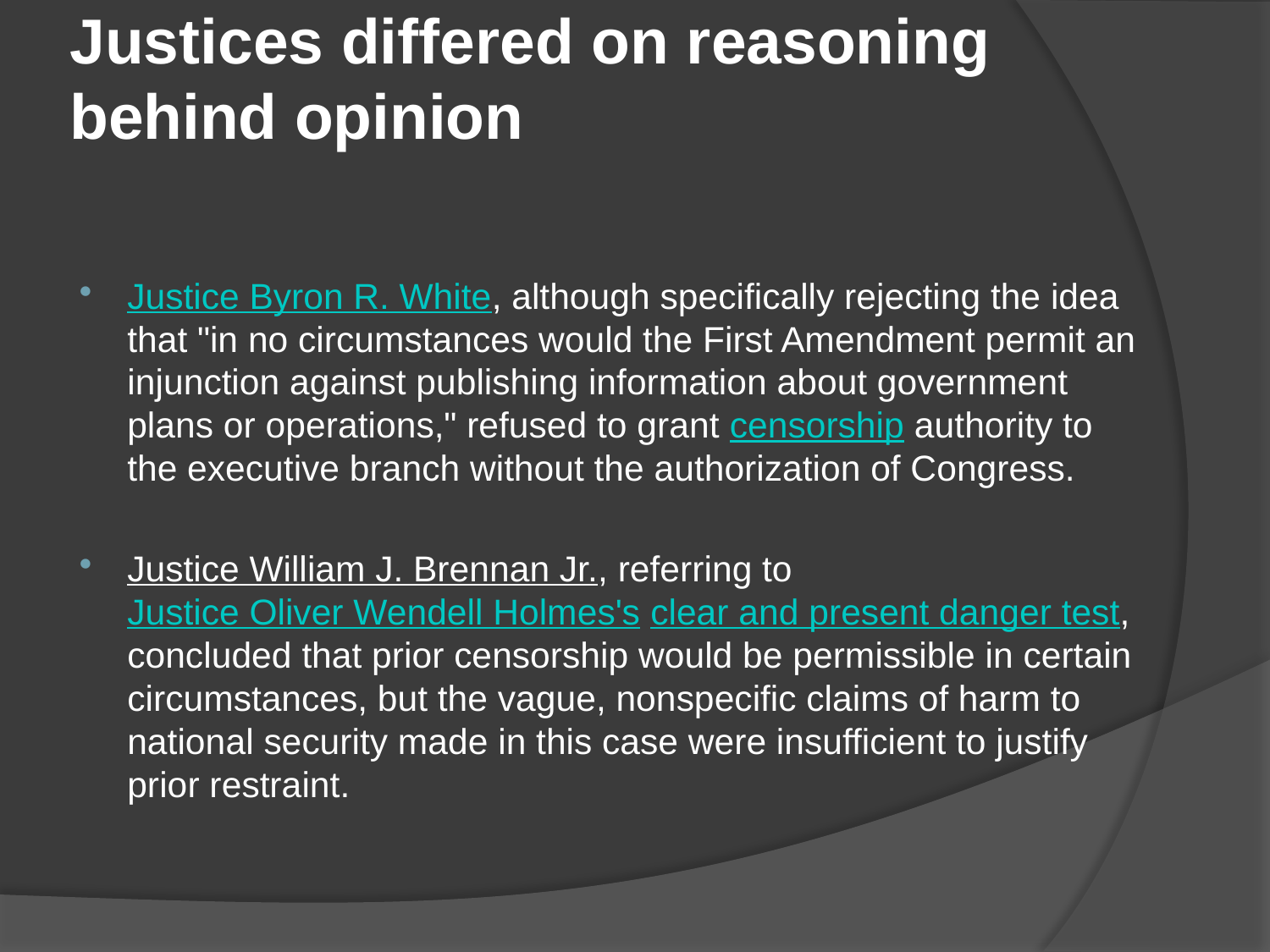

# Justices differed on reasoning behind opinion

Justice Byron R. White, although specifically rejecting the idea that "in no circumstances would the First Amendment permit an injunction against publishing information about government plans or operations," refused to grant censorship authority to the executive branch without the authorization of Congress.

Justice William J. Brennan Jr., referring to Justice Oliver Wendell Holmes's clear and present danger test, concluded that prior censorship would be permissible in certain circumstances, but the vague, nonspecific claims of harm to national security made in this case were insufficient to justify prior restraint.